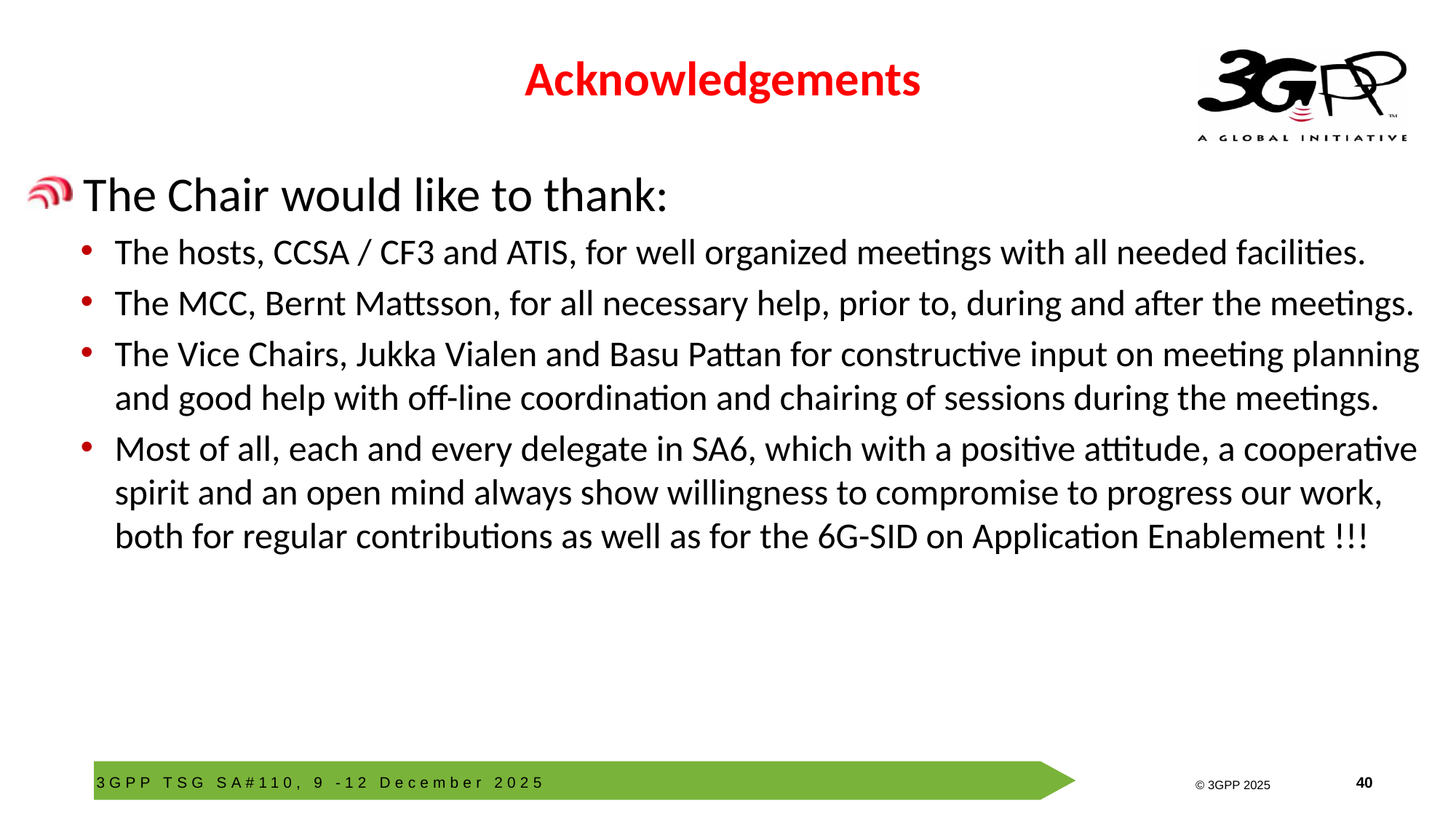

# Acknowledgements
 The Chair would like to thank:
The hosts, CCSA / CF3 and ATIS, for well organized meetings with all needed facilities.
The MCC, Bernt Mattsson, for all necessary help, prior to, during and after the meetings.
The Vice Chairs, Jukka Vialen and Basu Pattan for constructive input on meeting planning and good help with off-line coordination and chairing of sessions during the meetings.
Most of all, each and every delegate in SA6, which with a positive attitude, a cooperative spirit and an open mind always show willingness to compromise to progress our work, both for regular contributions as well as for the 6G-SID on Application Enablement !!!